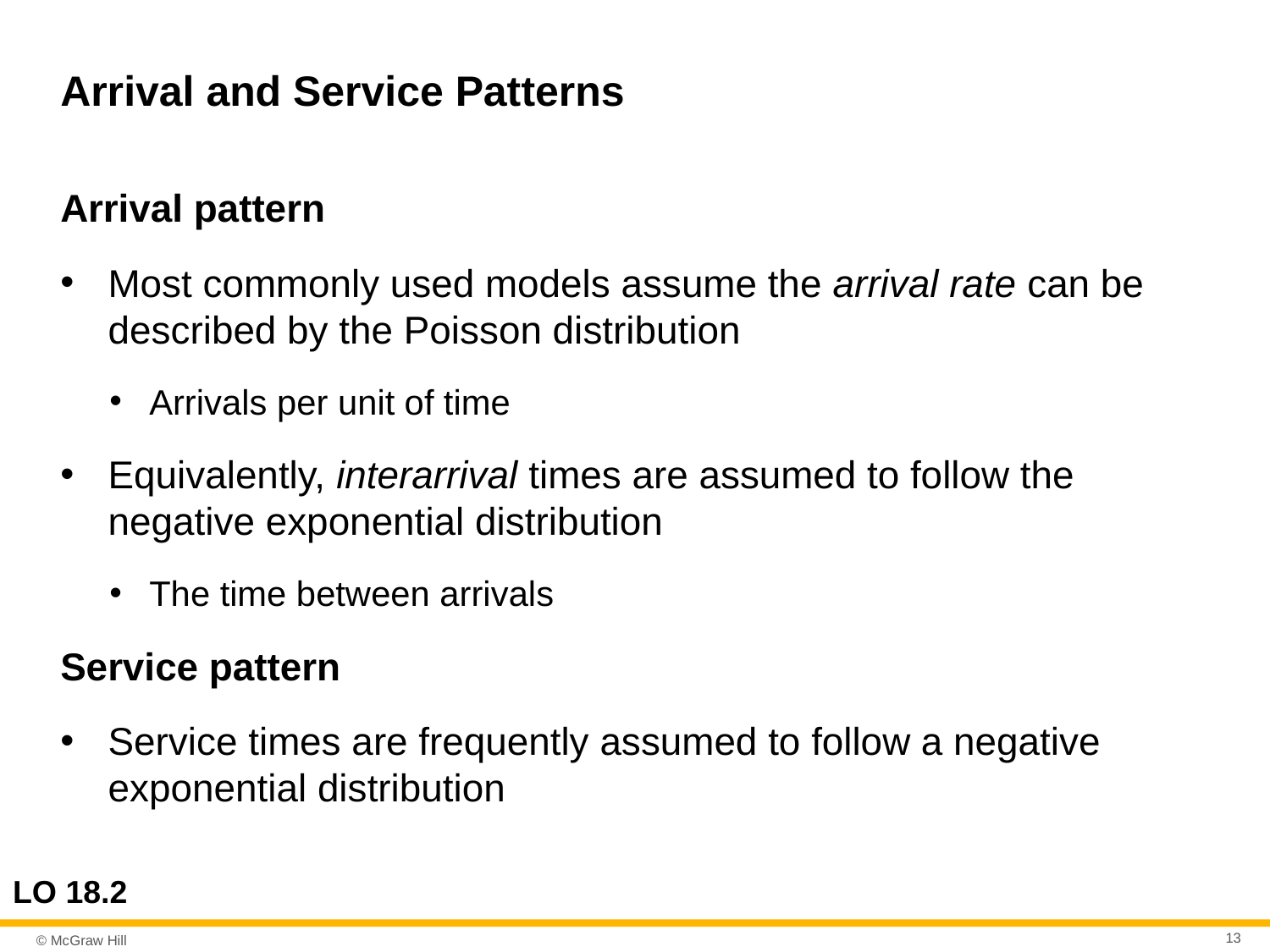

# Arrival and Service Patterns
Arrival pattern
Most commonly used models assume the arrival rate can be described by the Poisson distribution
Arrivals per unit of time
Equivalently, interarrival times are assumed to follow the negative exponential distribution
The time between arrivals
Service pattern
Service times are frequently assumed to follow a negative exponential distribution
LO 18.2